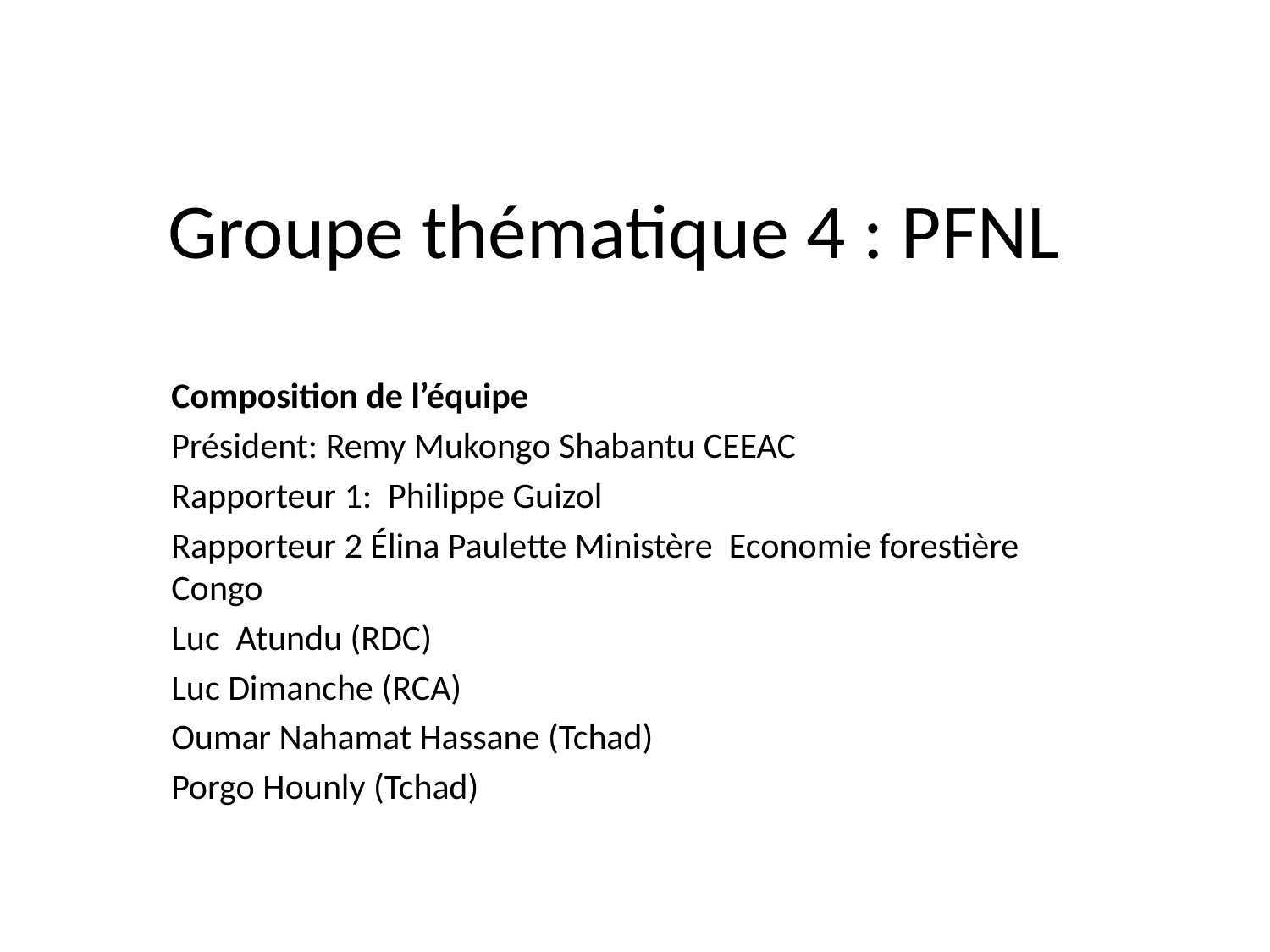

# Groupe thématique 4 : PFNL
Composition de l’équipe
Président: Remy Mukongo Shabantu CEEAC
Rapporteur 1:  Philippe Guizol
Rapporteur 2 Élina Paulette Ministère  Economie forestière Congo
Luc  Atundu (RDC)
Luc Dimanche (RCA)
Oumar Nahamat Hassane (Tchad)
Porgo Hounly (Tchad)